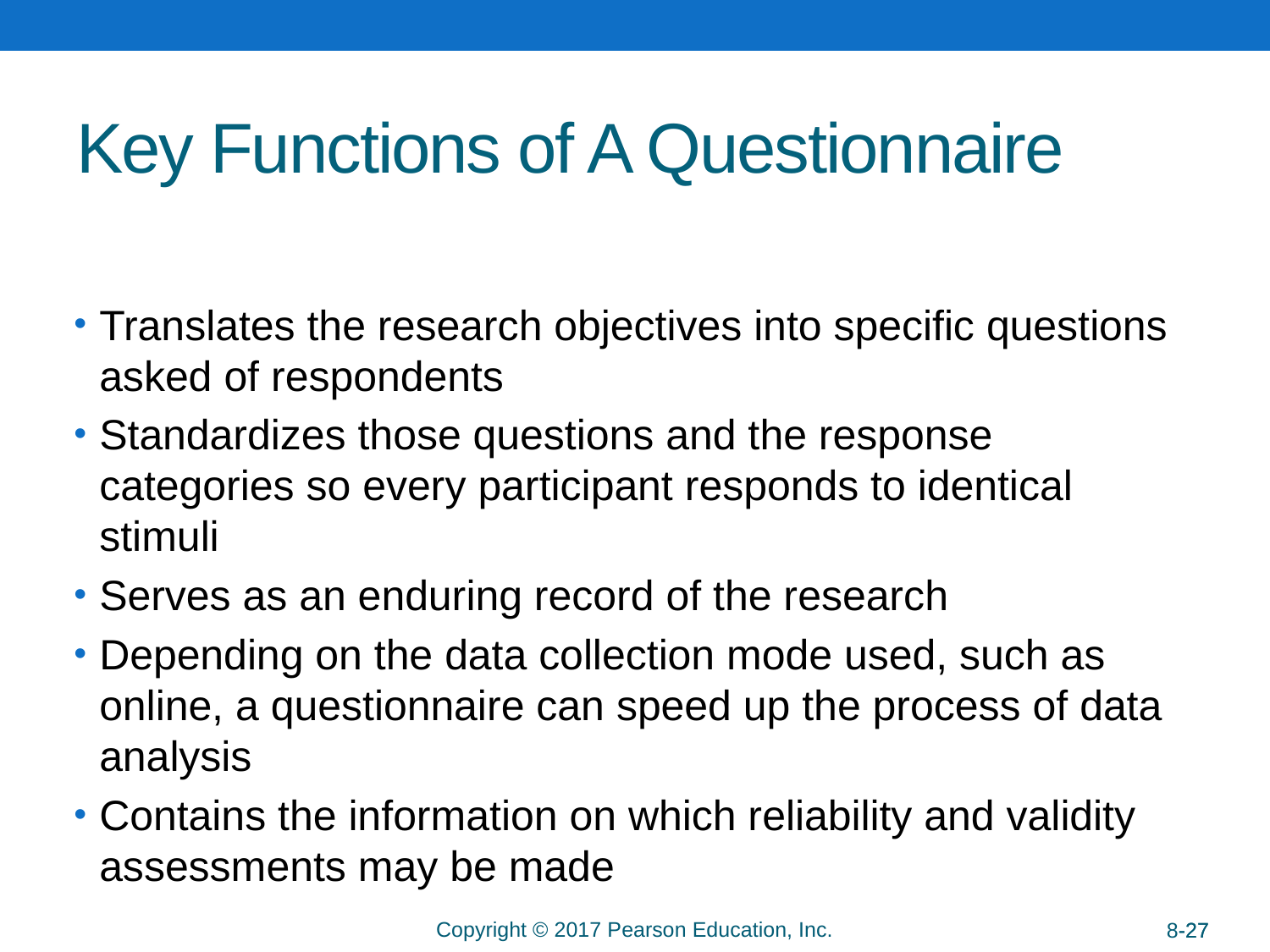

# Key Functions of A Questionnaire
Translates the research objectives into specific questions asked of respondents
Standardizes those questions and the response categories so every participant responds to identical stimuli
Serves as an enduring record of the research
Depending on the data collection mode used, such as online, a questionnaire can speed up the process of data analysis
Contains the information on which reliability and validity assessments may be made